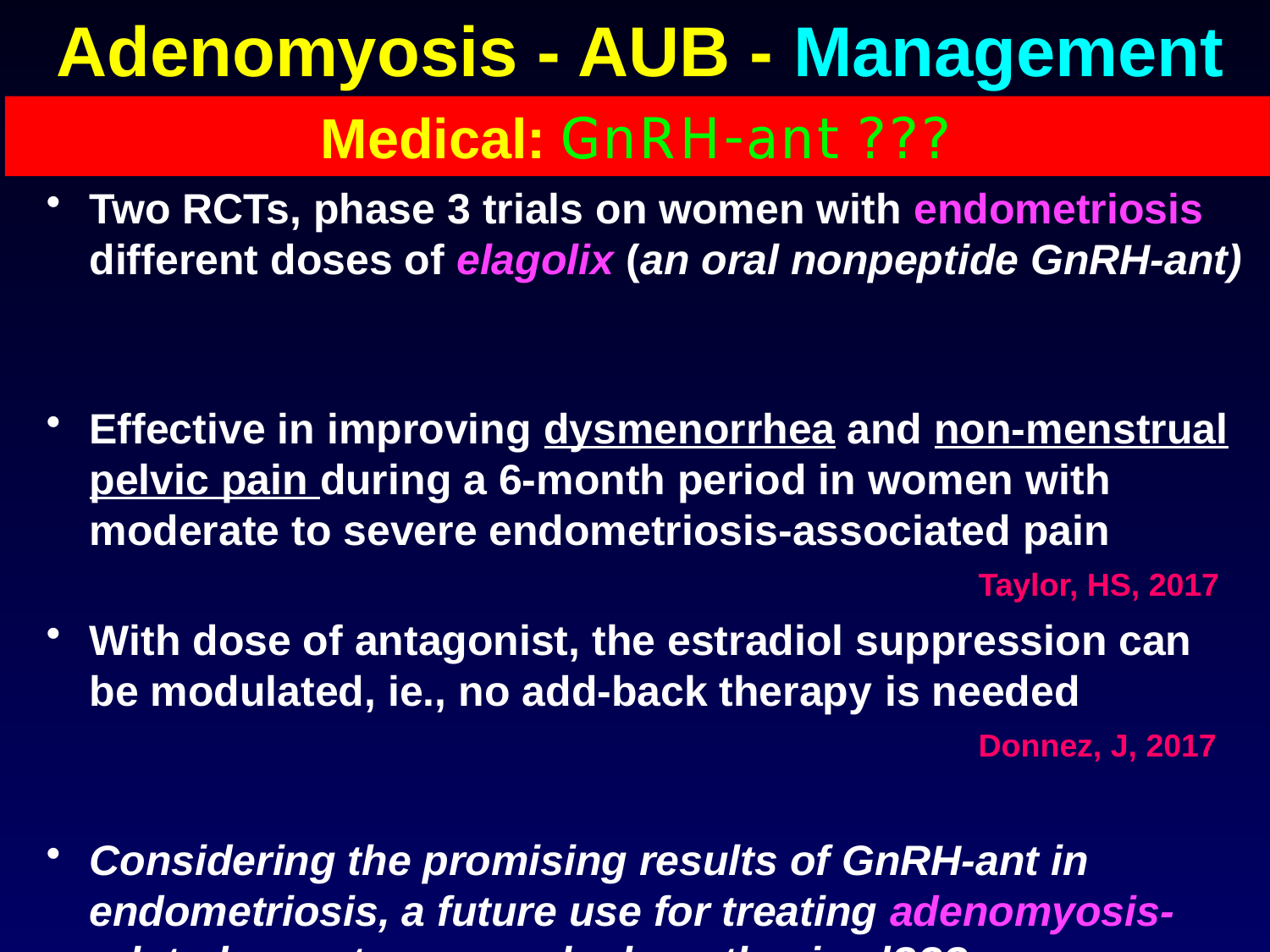

# Adenomyosis - AUB - Management
Medical: GnRH-ant ???
Two RCTs, phase 3 trials on women with endometriosis different doses of elagolix (an oral nonpeptide GnRH-ant)

Effective in improving dysmenorrhea and non-menstrual pelvic pain during a 6-month period in women with moderate to severe endometriosis-associated pain								Taylor, HS, 2017
With dose of antagonist, the estradiol suppression can be modulated, ie., no add-back therapy is needed									Donnez, J, 2017

Considering the promising results of GnRH-ant in endometriosis, a future use for treating adenomyosis-related symptoms may be hypothesized???